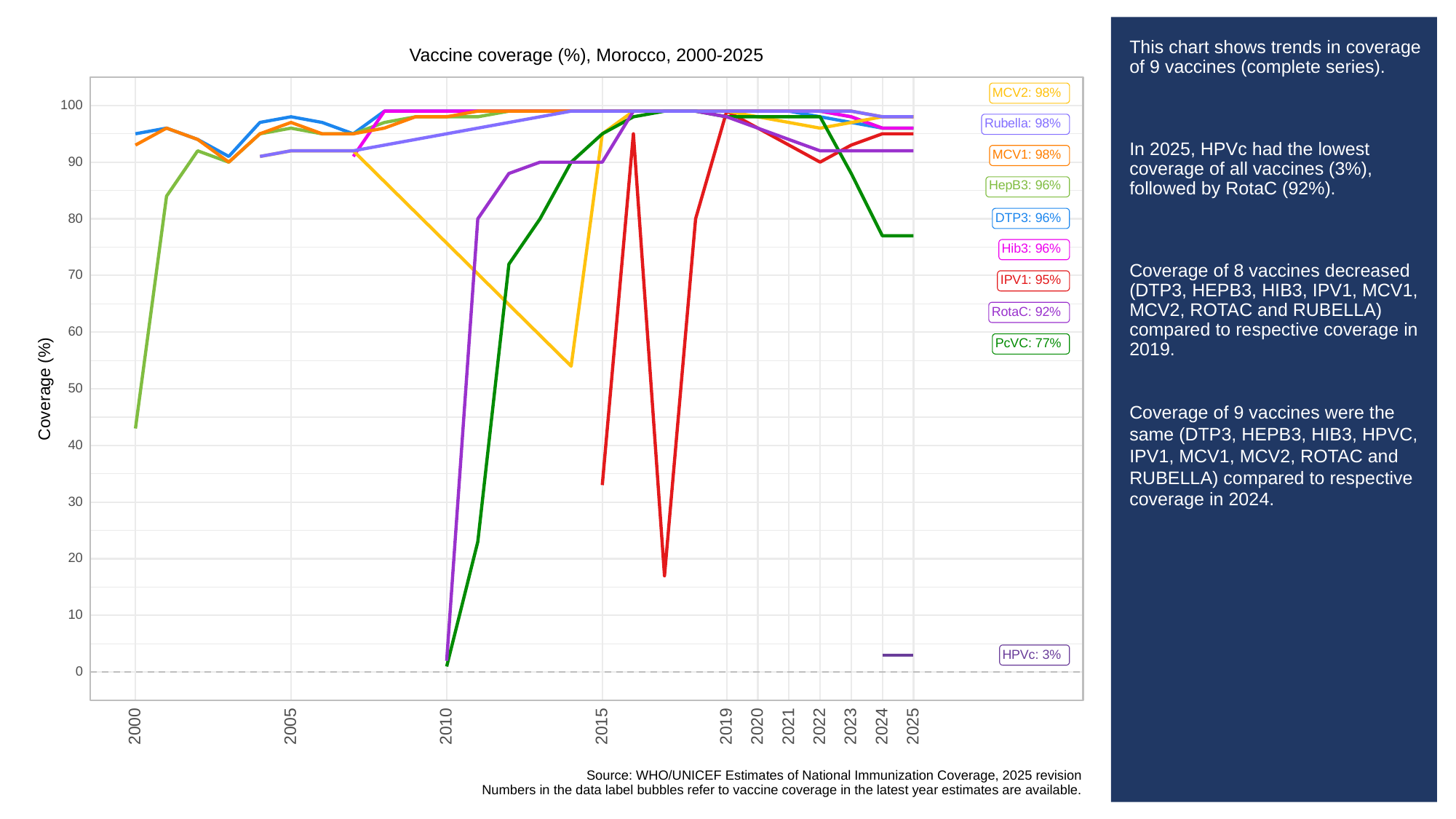

# This chart shows trends in coverage of 9 vaccines (complete series).

In 2025, HPVc had the lowest coverage of all vaccines (3%), followed by RotaC (92%).

Coverage of 8 vaccines decreased (DTP3, HEPB3, HIB3, IPV1, MCV1, MCV2, ROTAC and RUBELLA) compared to respective coverage in 2019.

Coverage of 9 vaccines were the same (DTP3, HEPB3, HIB3, HPVC, IPV1, MCV1, MCV2, ROTAC and RUBELLA) compared to respective coverage in 2024.

Vaccine coverage (%), Morocco, 2000-2025

MCV2: 98%

100

Rubella: 98%

MCV1: 98%

90

HepB3: 96%

DTP3: 96%
80

Hib3: 96%

70

IPV1: 95%

RotaC: 92%
60

PcVC: 77%

Coverage (%)
50

40

30

20

10

HPVc: 3%

0

2023
2000
2005
2010
2015
2019
2020
2021
2022
2024
2025
Source: WHO/UNICEF Estimates of National Immunization Coverage, 2025 revision
Numbers in the data label bubbles refer to vaccine coverage in the latest year estimates are available.